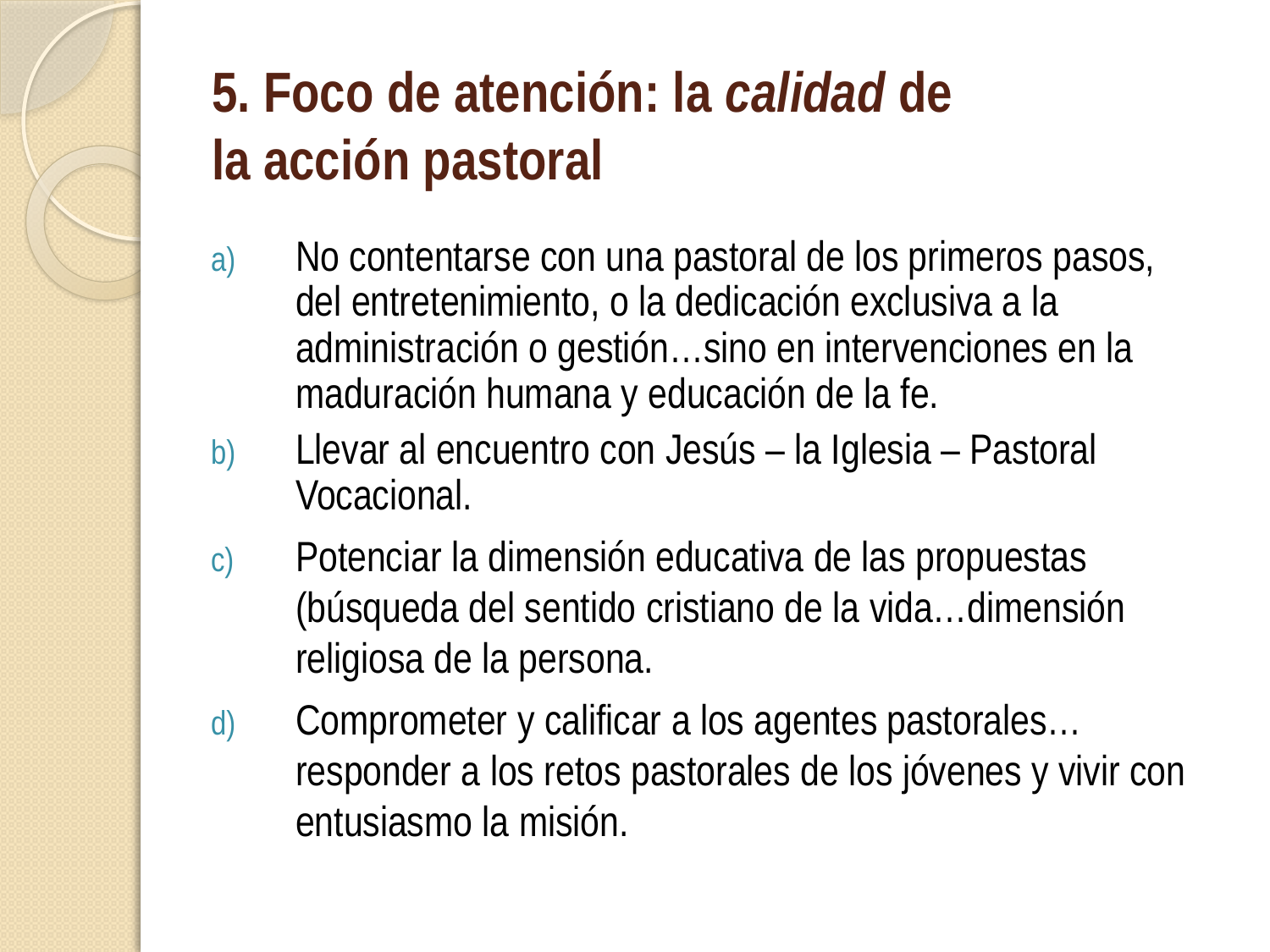

# 5. Foco de atención: la calidad de la acción pastoral
No contentarse con una pastoral de los primeros pasos, del entretenimiento, o la dedicación exclusiva a la administración o gestión…sino en intervenciones en la maduración humana y educación de la fe.
Llevar al encuentro con Jesús – la Iglesia – Pastoral Vocacional.
Potenciar la dimensión educativa de las propuestas (búsqueda del sentido cristiano de la vida…dimensión religiosa de la persona.
Comprometer y calificar a los agentes pastorales… responder a los retos pastorales de los jóvenes y vivir con entusiasmo la misión.